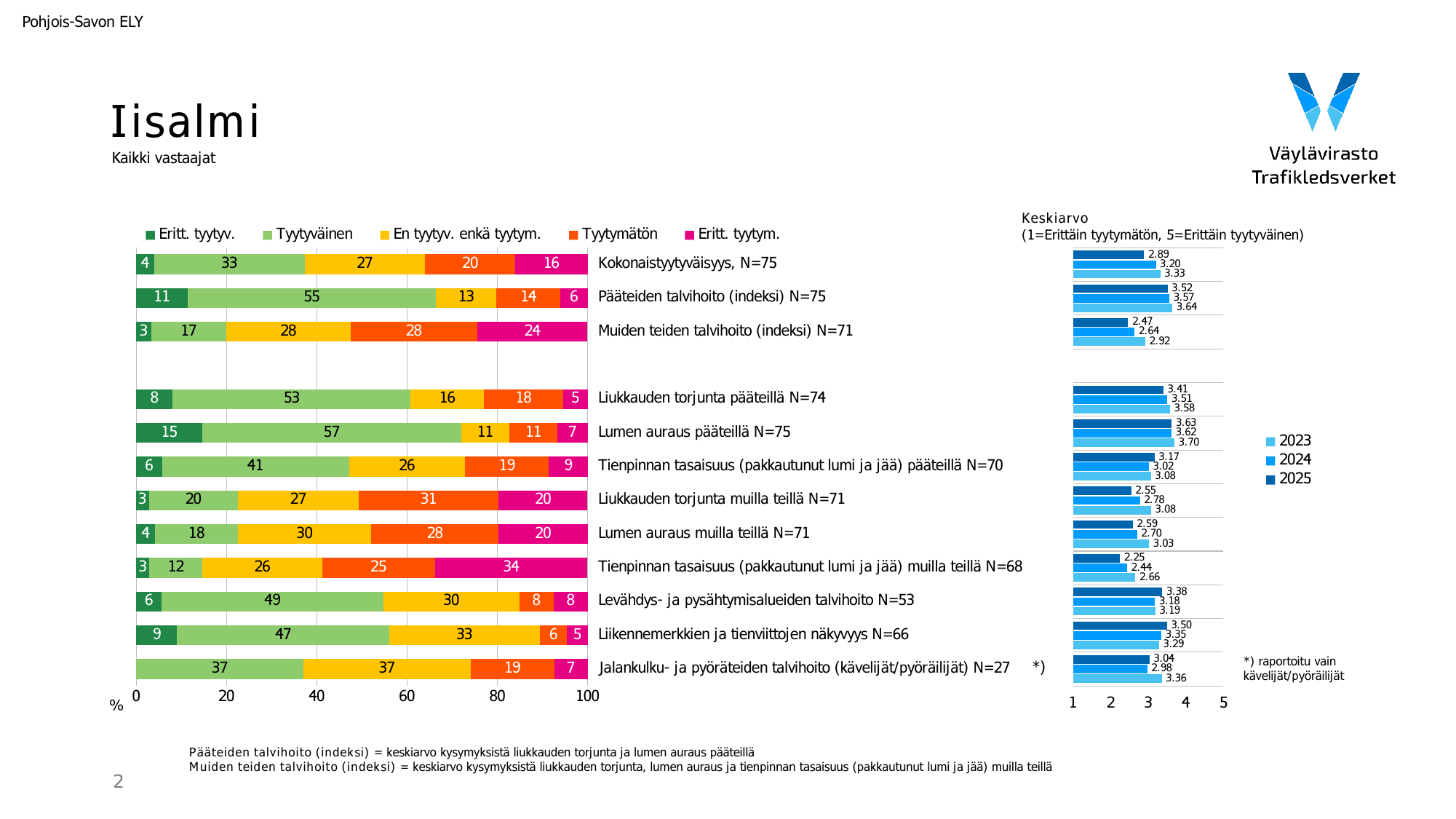

Pohjois-Savon ELY
# Iisalmi
Kaikki vastaajat
Keskiarvo
(1=Erittäin tyytymätön, 5=Erittäin tyytyväinen)

### Chart

| Category | Eritt. tyytyv. | Tyytyväinen | En tyytyv. enkä tyytym. | Tyytymätön | Eritt. tyytym. |
|---|---|---|---|---|---|
| Kokonaistyytyväisyys, N=75 | 4.0 | 33.333333 | 26.666667 | 20.0 | 16.0 |
| Pääteiden talvihoito (indeksi) N=75 | 11.387387499999999 | 55.018018 | 13.4414415 | 14.1171175 | 6.036036 |
| Muiden teiden talvihoito (indeksi) N=71 | 3.327809666666667 | 16.597624999999997 | 27.602872 | 28.051643 | 24.420049666666667 |
|  | None | None | None | None | None |
| Liukkauden torjunta pääteillä N=74 | 8.108108 | 52.702703 | 16.216216 | 17.567568 | 5.405405 |
| Lumen auraus pääteillä N=75 | 14.666667 | 57.333333 | 10.666667 | 10.666667 | 6.666667 |
| Tienpinnan tasaisuus (pakkautunut lumi ja jää) pääteillä N=70 | 5.714286 | 41.428571 | 25.714286 | 18.571429 | 8.571429 |
| Liukkauden torjunta muilla teillä N=71 | 2.816901 | 19.71831 | 26.760563 | 30.985915 | 19.71831 |
| Lumen auraus muilla teillä N=71 | 4.225352 | 18.309859 | 29.577465 | 28.169014 | 19.71831 |
| Tienpinnan tasaisuus (pakkautunut lumi ja jää) muilla teillä N=68 | 2.941176 | 11.764706 | 26.470588 | 25.0 | 33.823529 |
| Levähdys- ja pysähtymisalueiden talvihoito N=53 | 5.660377 | 49.056604 | 30.188679 | 7.54717 | 7.54717 |
| Liikennemerkkien ja tienviittojen näkyvyys N=66 | 9.090909 | 46.969697 | 33.333333 | 6.060606 | 4.545455 |
| Jalankulku- ja pyöräteiden talvihoito (kävelijät/pyöräilijät) N=27 | None | 37.037037 | 37.037037 | 18.518519 | 7.407407 |

### Chart

| Category | 2025 | 2024 | 2023 |
|---|---|---|---|
*) raportoitu vain
kävelijät/pyöräilijät
*)
%
Pääteiden talvihoito (indeksi) = keskiarvo kysymyksistä liukkauden torjunta ja lumen auraus pääteillä
Muiden teiden talvihoito (indeksi) = keskiarvo kysymyksistä liukkauden torjunta, lumen auraus ja tienpinnan tasaisuus (pakkautunut lumi ja jää) muilla teillä

2